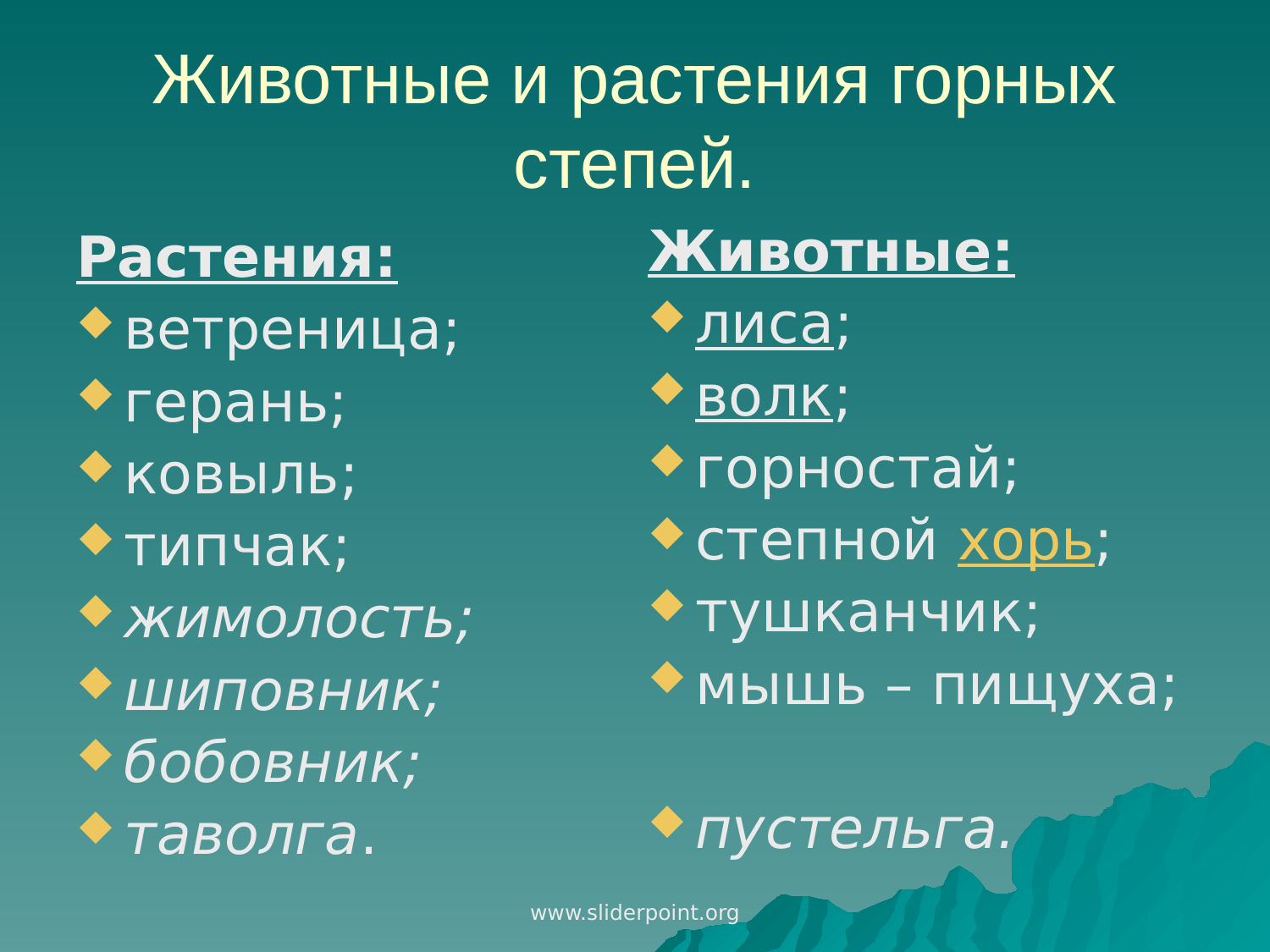

# Животные и растения горных степей.
Животные:
лиса;
волк;
горностай;
степной хорь;
тушканчик;
мышь – пищуха;

пустельга.

Растения:
ветреница;
герань;
ковыль;
типчак;
жимолость;
шиповник;
бобовник;
таволга.
www.sliderpoint.org